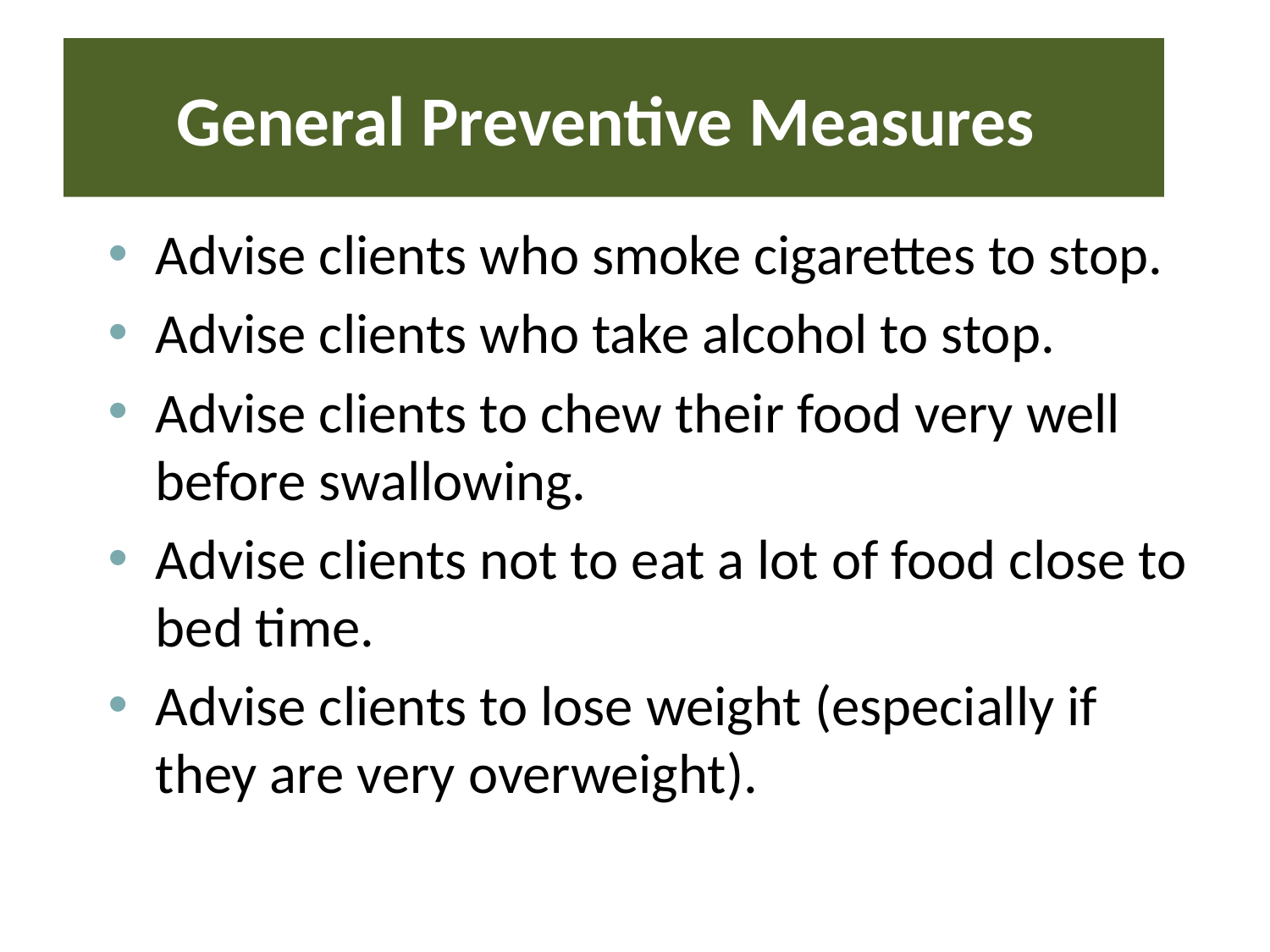

# General Preventive Measures
Advise clients who smoke cigarettes to stop.
Advise clients who take alcohol to stop.
Advise clients to chew their food very well before swallowing.
Advise clients not to eat a lot of food close to bed time.
Advise clients to lose weight (especially if they are very overweight).